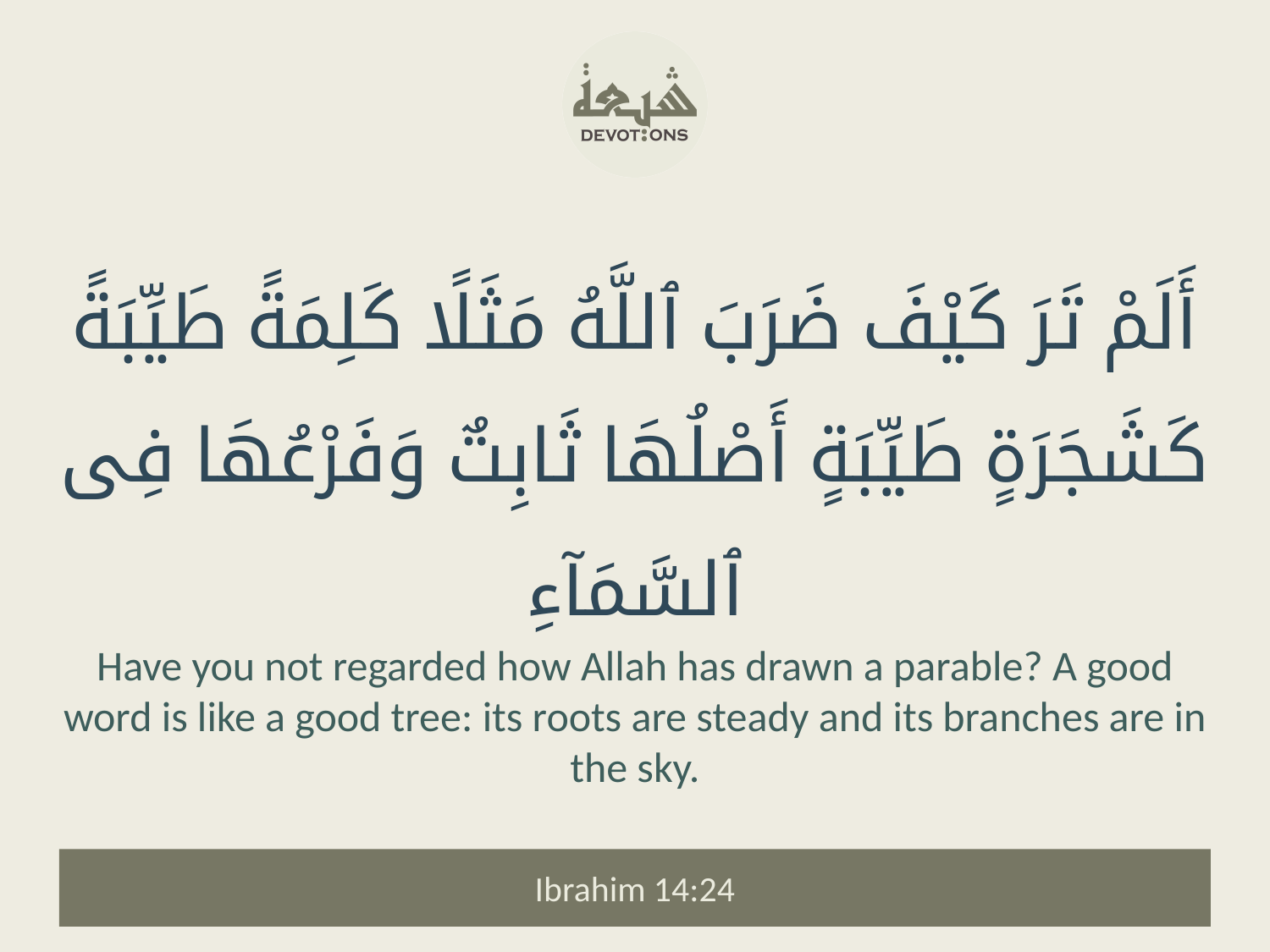

أَلَمْ تَرَ كَيْفَ ضَرَبَ ٱللَّهُ مَثَلًا كَلِمَةً طَيِّبَةً كَشَجَرَةٍ طَيِّبَةٍ أَصْلُهَا ثَابِتٌ وَفَرْعُهَا فِى ٱلسَّمَآءِ
Have you not regarded how Allah has drawn a parable? A good word is like a good tree: its roots are steady and its branches are in the sky.
Ibrahim 14:24